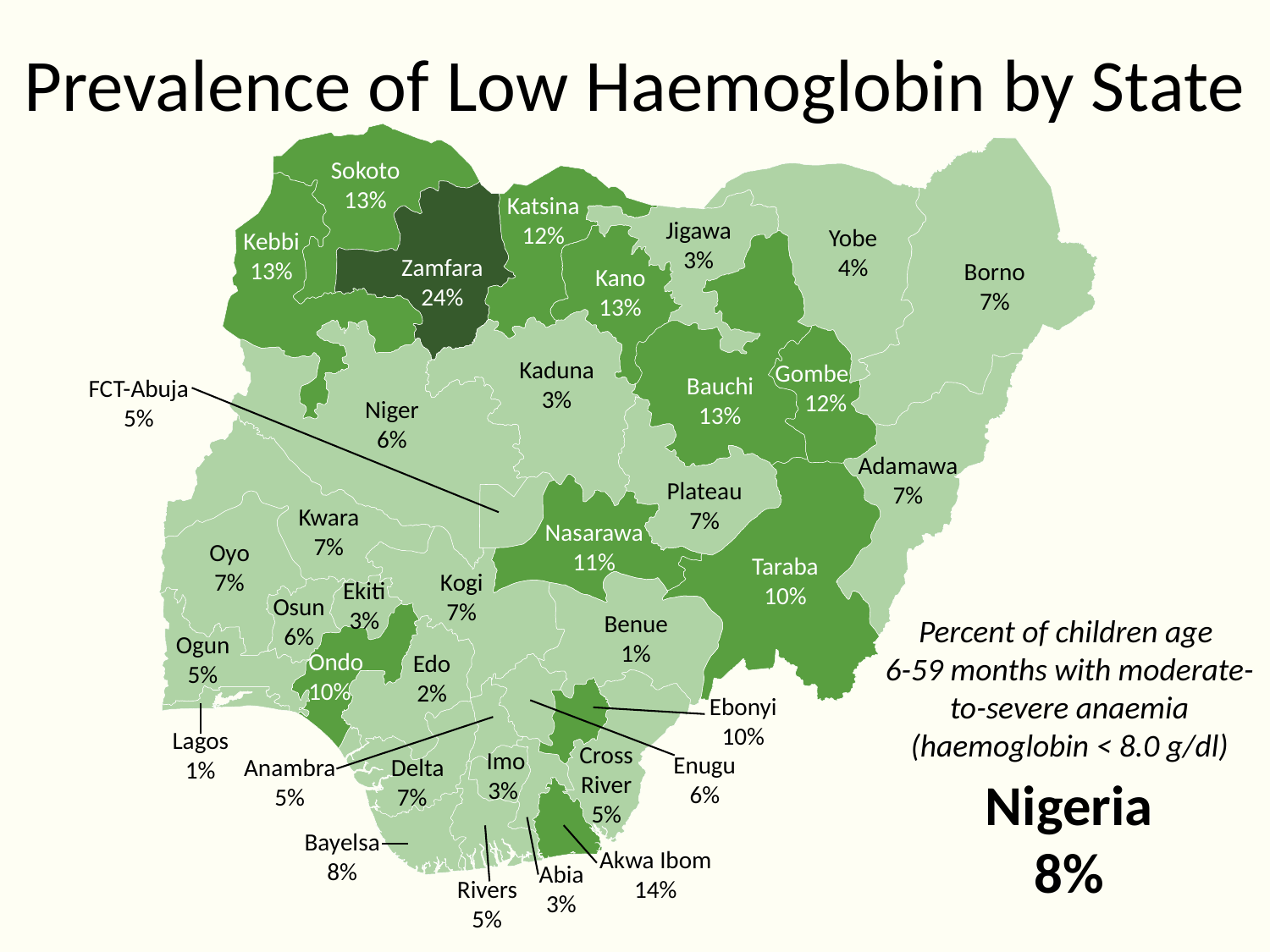

# Prevalence of Low Haemoglobin by State

Sokoto
13%

Katsina
12%

Jigawa
3%
Yobe
4%
Kebbi
13%

Zamfara
24%
Borno
7%
Kano
13%

Kaduna
3%
Gombe
     12%

Bauchi
13%
FCT-Abuja
5%
Niger
6%

Adamawa
7%

Plateau
7%

Kwara
7%
Nasarawa
11%

Oyo
7%
Taraba
10%
Kogi
7%
Ekiti
3%

Osun
6%

Benue
1%

Percent of children age
6-59 months with moderate-to-severe anaemia (haemoglobin < 8.0 g/dl)

Ogun
5%
Ondo
10%
Edo
2%

Ebonyi
10%

Lagos
1%
Cross
River
5%

 Imo
3%
Enugu
6%

Anambra
5%
  Delta
7%

Nigeria
8%

Bayelsa
8%
Akwa Ibom
14%
Abia
3%
Rivers
5%